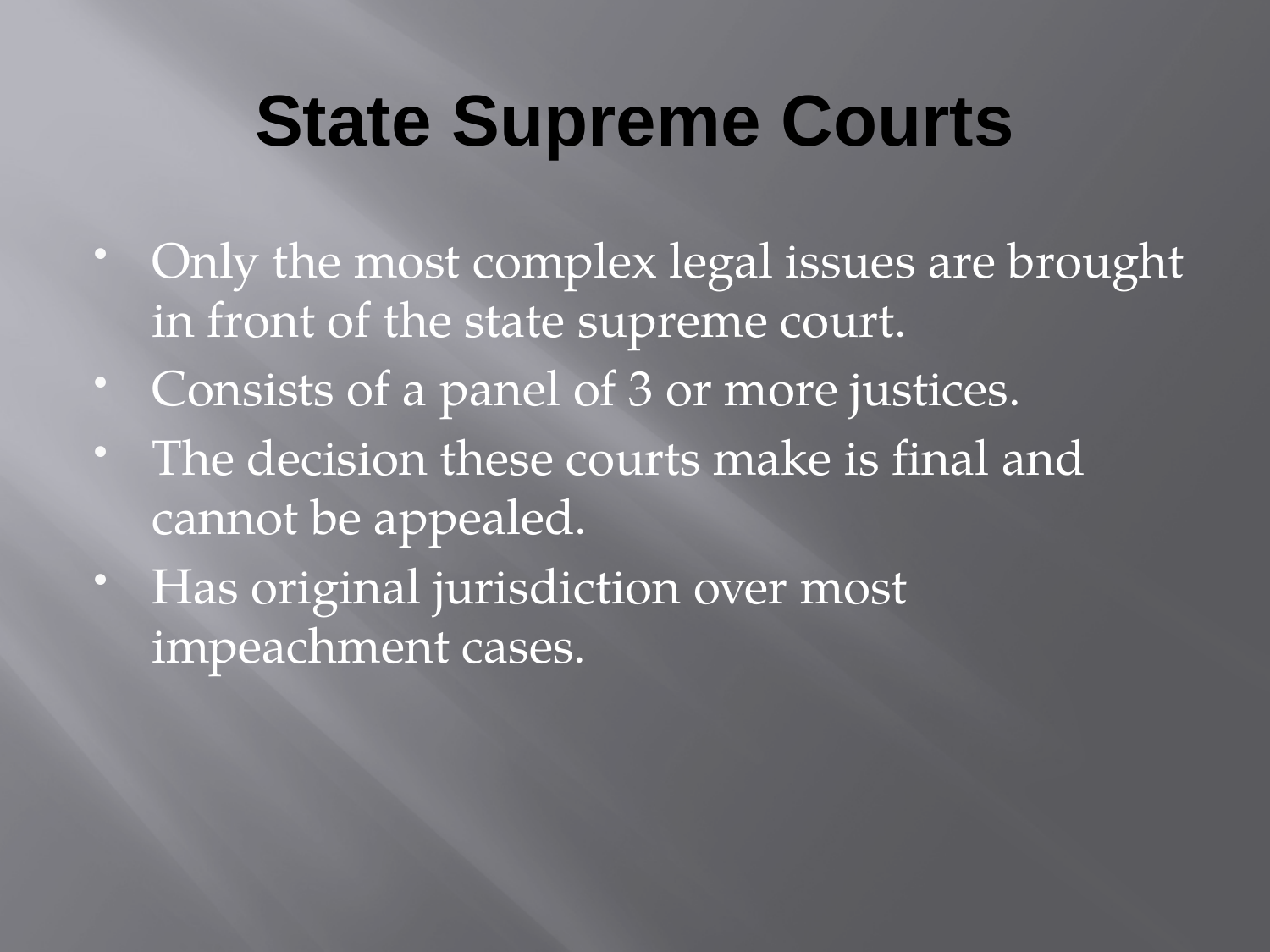

# State Supreme Courts
Only the most complex legal issues are brought in front of the state supreme court.
Consists of a panel of 3 or more justices.
The decision these courts make is final and cannot be appealed.
Has original jurisdiction over most impeachment cases.